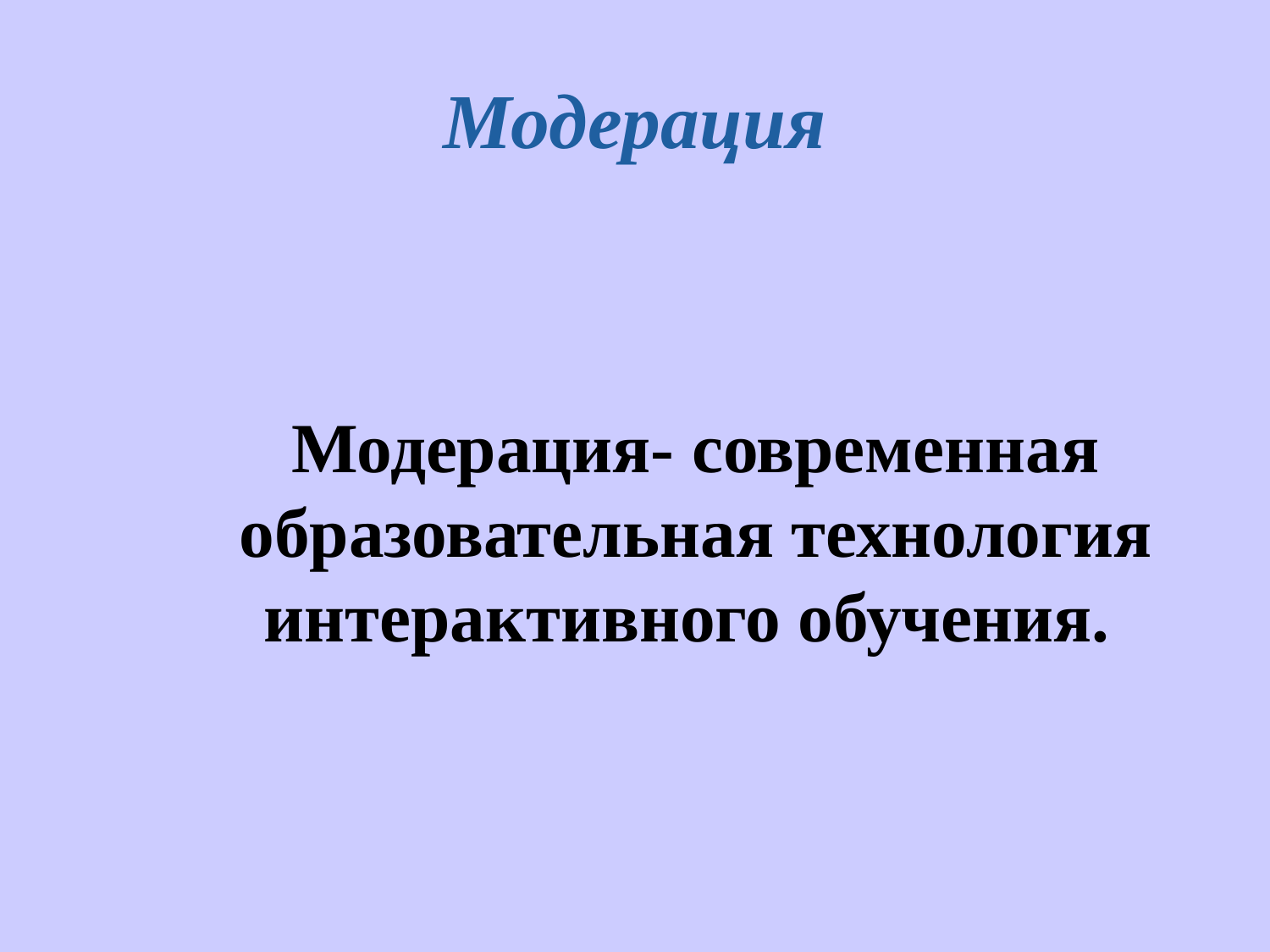

# Модерация
Модерация- современная образовательная технология интерактивного обучения.